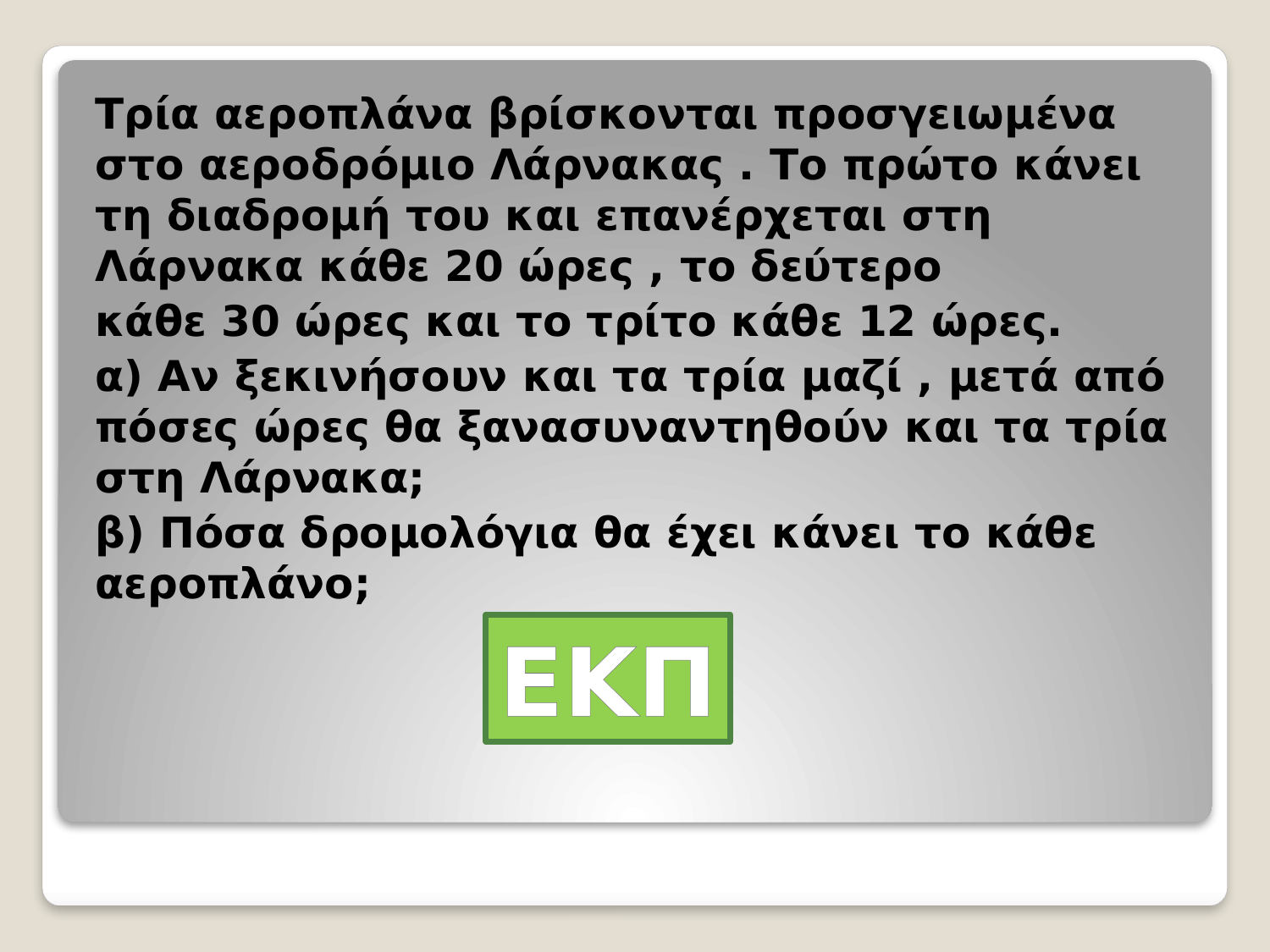

Τρία αεροπλάνα βρίσκονται προσγειωμένα στο αεροδρόμιο Λάρνακας . Το πρώτο κάνει τη διαδρομή του και επανέρχεται στη Λάρνακα κάθε 20 ώρες , το δεύτερο
κάθε 30 ώρες και το τρίτο κάθε 12 ώρες.
α) Αν ξεκινήσουν και τα τρία μαζί , μετά από πόσες ώρες θα ξανασυναντηθούν και τα τρία στη Λάρνακα;
β) Πόσα δρομολόγια θα έχει κάνει το κάθε αεροπλάνο;

ΕΚΠ